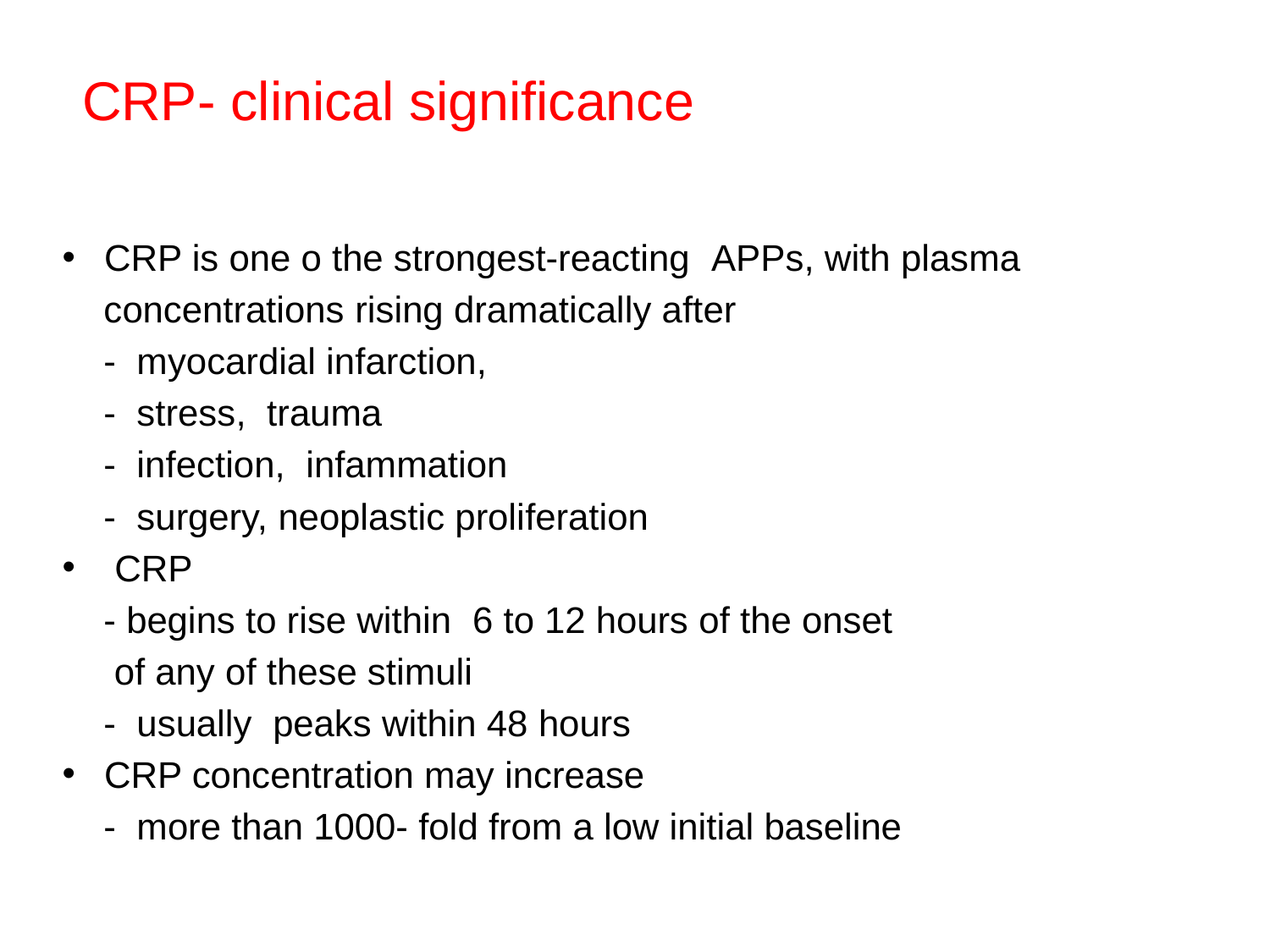

# CRP- clinical significance
CRP is one o the strongest-reacting  APPs, with plasma
    concentrations rising dramatically after
    -  myocardial infarction,
    -  stress,  trauma
    -  infection,  infammation
    -  surgery, neoplastic proliferation
 CRP
    - begins to rise within  6 to 12 hours of the onset
     of any of these stimuli
    -  usually  peaks within 48 hours
CRP concentration may increase
    -  more than 1000- fold from a low initial baseline